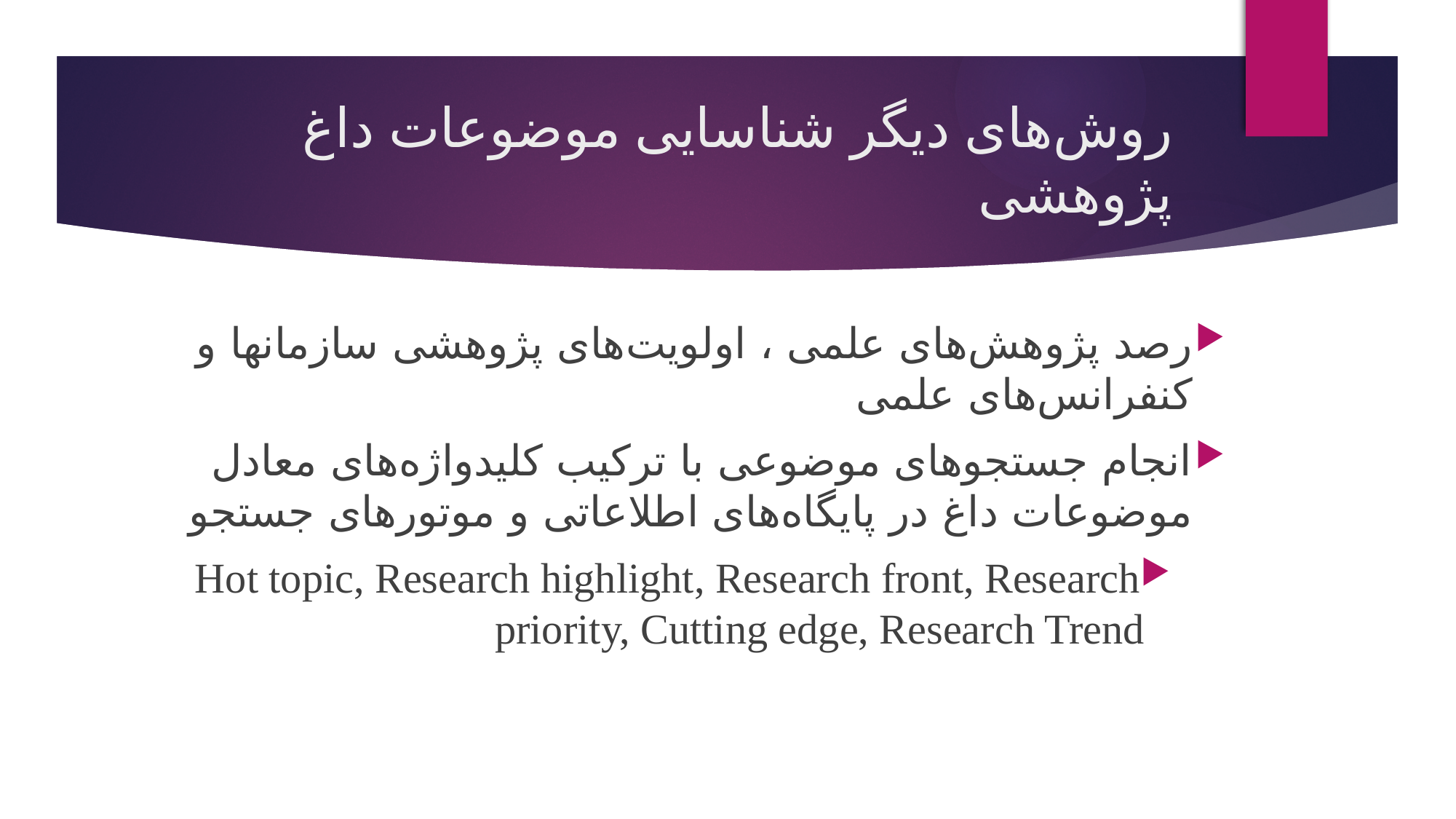

# روش‌های دیگر شناسایی موضوعات داغ پژوهشی
رصد پژوهش‌های علمی ، اولویت‌های پژوهشی سازمانها و کنفرانس‌های علمی
انجام جستجوهای موضوعی با ترکیب کلیدواژه‌های معادل موضوعات داغ در پایگاه‌های اطلاعاتی و موتورهای جستجو
Hot topic, Research highlight, Research front, Research priority, Cutting edge, Research Trend